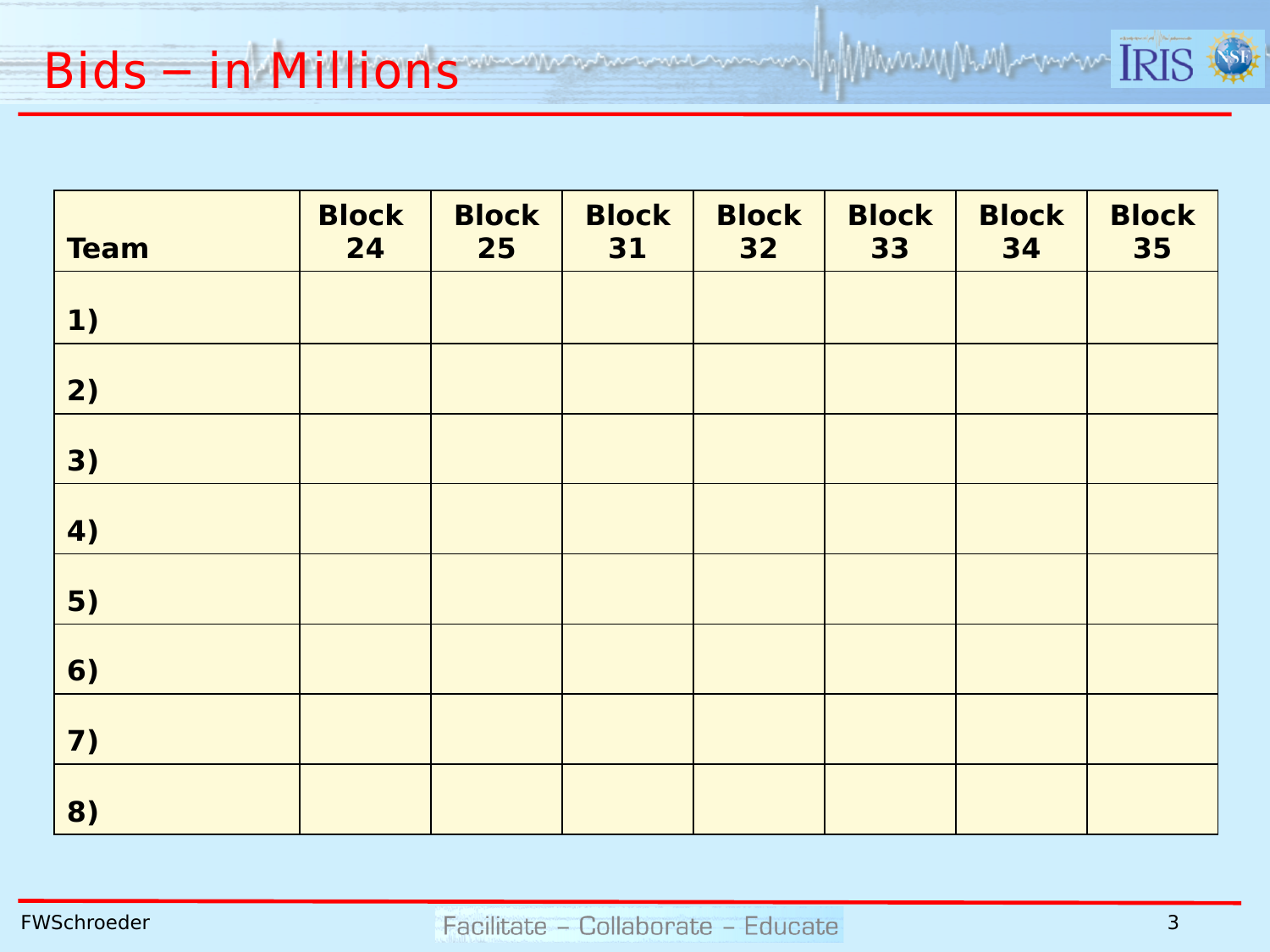

# Bids – in Millions
| Team | Block 24 | Block 25 | Block 31 | Block 32 | Block 33 | Block 34 | Block 35 |
| --- | --- | --- | --- | --- | --- | --- | --- |
| 1) |  |  |  |  |  |  |  |
| 2) |  |  |  |  |  |  |  |
| 3) |  |  |  |  |  |  |  |
| 4) |  |  |  |  |  |  |  |
| 5) |  |  |  |  |  |  |  |
| 6) |  |  |  |  |  |  |  |
| 7) |  |  |  |  |  |  |  |
| 8) |  |  |  |  |  |  |  |